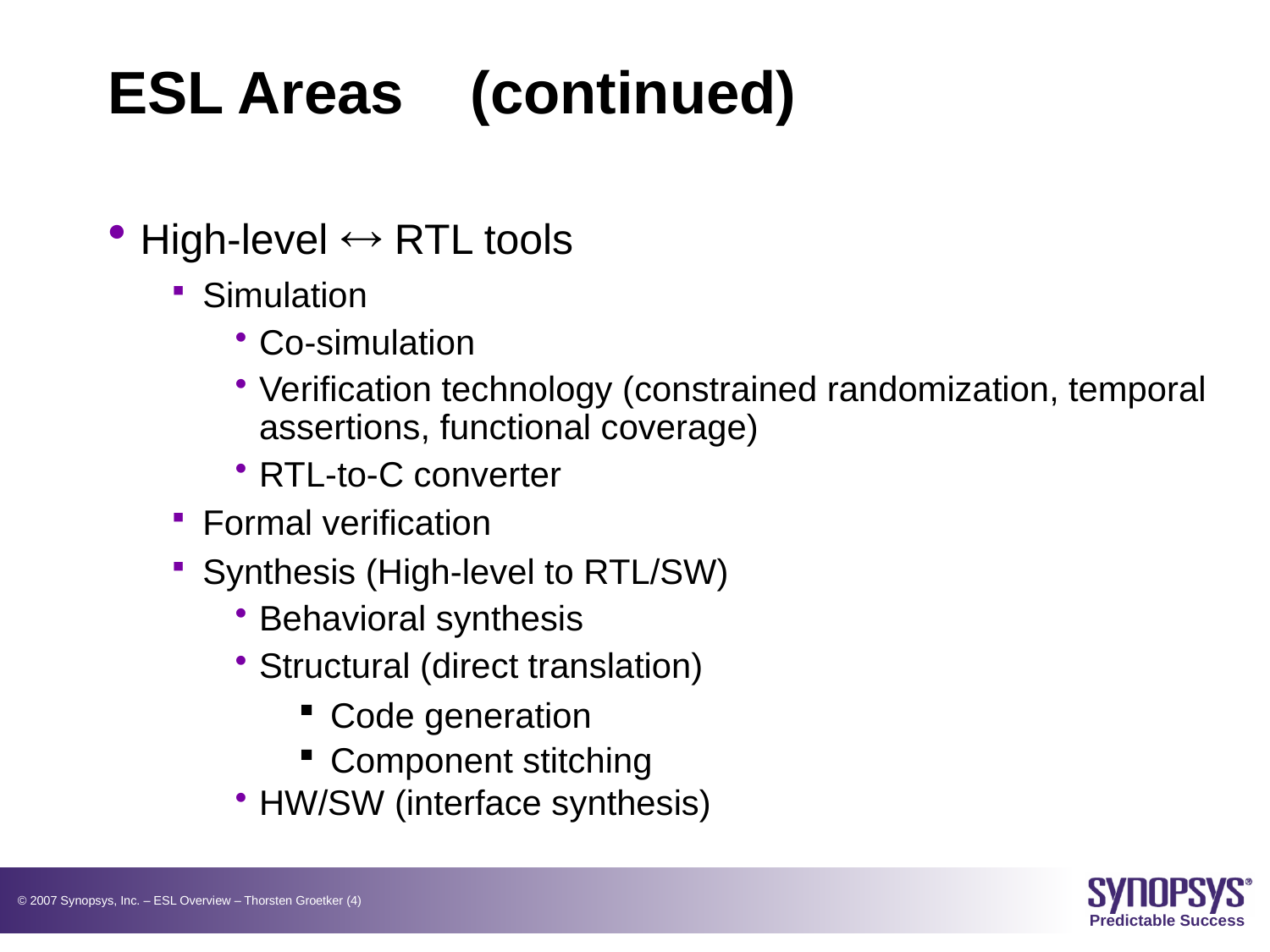

# ESL Areas    (continued)
High-level ↔ RTL tools
Simulation
Co-simulation
Verification technology (constrained randomization, temporal assertions, functional coverage)
RTL-to-C converter
Formal verification
Synthesis (High-level to RTL/SW)
Behavioral synthesis
Structural (direct translation)
Code generation
Component stitching
HW/SW (interface synthesis)